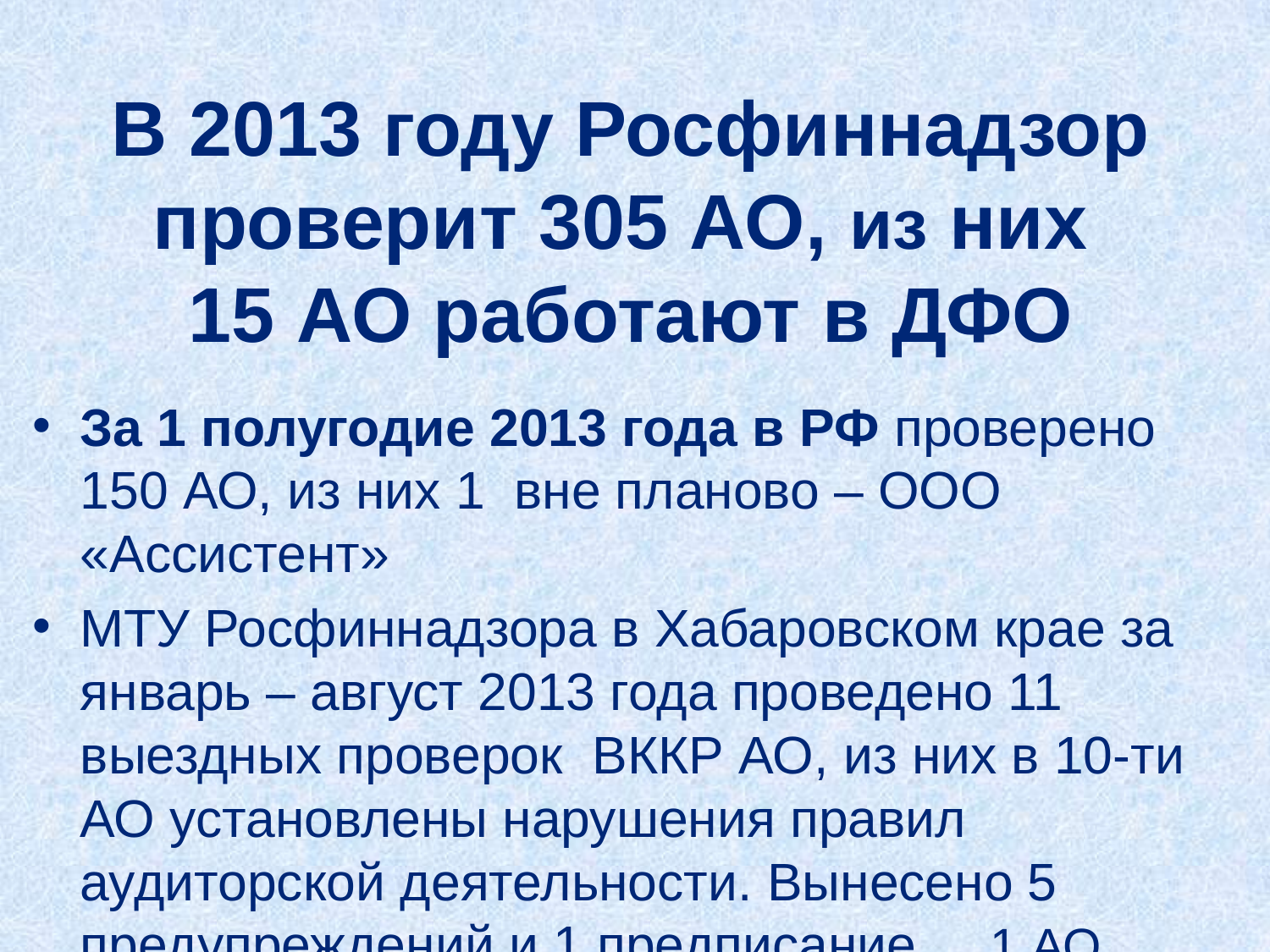

# В 2013 году Росфиннадзор проверит 305 АО, из них 15 АО работают в ДФО
За 1 полугодие 2013 года в РФ проверено 150 АО, из них 1  вне планово – ООО «Ассистент»
МТУ Росфиннадзора в Хабаровском крае за январь – август 2013 года проведено 11 выездных проверок  ВККР АО, из них в 10-ти АО установлены нарушения правил аудиторской деятельности. Вынесено 5 предупреждений и 1 предписание.    1 АО, включенная в План прекратила свое членство в СРО.